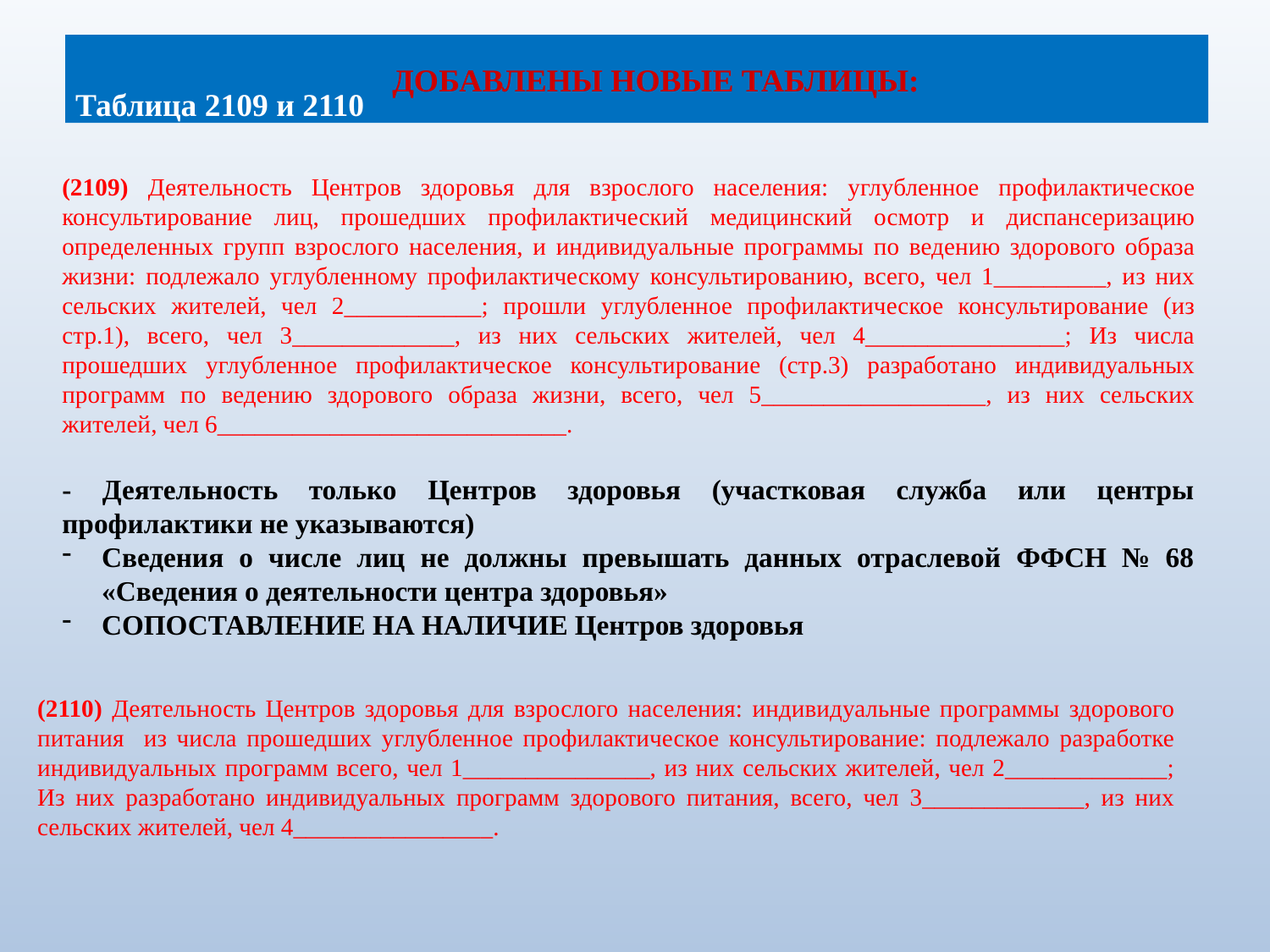

# Добавлены новые таблицы:
Таблица 2109 и 2110
(2109) Деятельность Центров здоровья для взрослого населения: углубленное профилактическое консультирование лиц, прошедших профилактический медицинский осмотр и диспансеризацию определенных групп взрослого населения, и индивидуальные программы по ведению здорового образа жизни: подлежало углубленному профилактическому консультированию, всего, чел 1_________, из них сельских жителей, чел 2___________; прошли углубленное профилактическое консультирование (из стр.1), всего, чел 3_____________, из них сельских жителей, чел 4________________; Из числа прошедших углубленное профилактическое консультирование (стр.3) разработано индивидуальных программ по ведению здорового образа жизни, всего, чел 5__________________, из них сельских жителей, чел 6____________________________.

- Деятельность только Центров здоровья (участковая служба или центры профилактики не указываются)
Сведения о числе лиц не должны превышать данных отраслевой ФФСН № 68 «Сведения о деятельности центра здоровья»
СОПОСТАВЛЕНИЕ НА НАЛИЧИЕ Центров здоровья
(2110) Деятельность Центров здоровья для взрослого населения: индивидуальные программы здорового питания  из числа прошедших углубленное профилактическое консультирование: подлежало разработке индивидуальных программ всего, чел 1_______________, из них сельских жителей, чел 2_____________; Из них разработано индивидуальных программ здорового питания, всего, чел 3_____________, из них сельских жителей, чел 4________________.